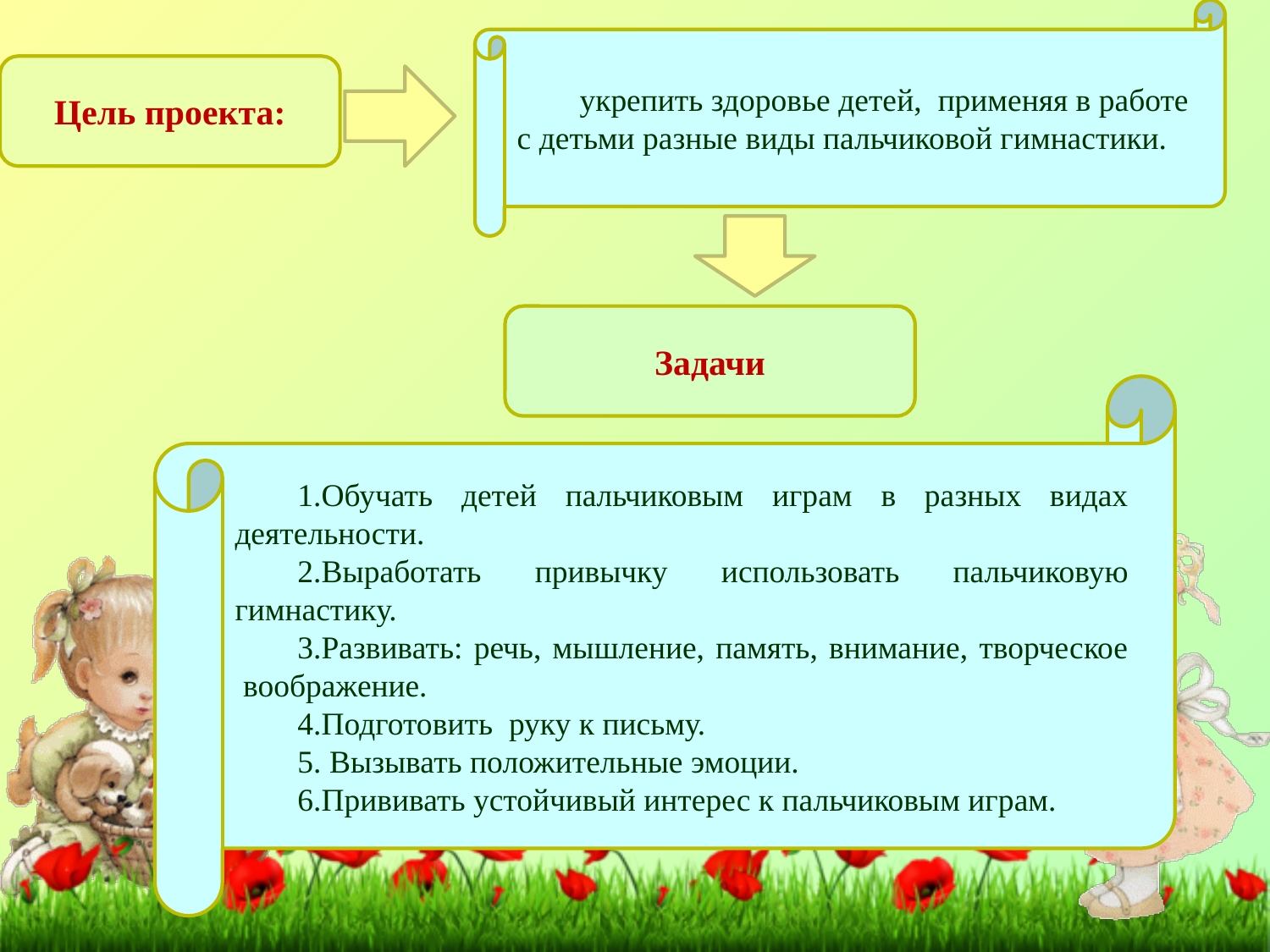

укрепить здоровье детей,  применяя в работе  с детьми разные виды пальчиковой гимнастики.
Цель проекта:

Задачи
1.Обучать детей пальчиковым играм в разных видах деятельности.
2.Выработать привычку использовать пальчиковую гимнастику.
3.Развивать: речь, мышление, память, внимание, творческое  воображение.
4.Подготовить  руку к письму.
5. Вызывать положительные эмоции.
6.Прививать устойчивый интерес к пальчиковым играм.